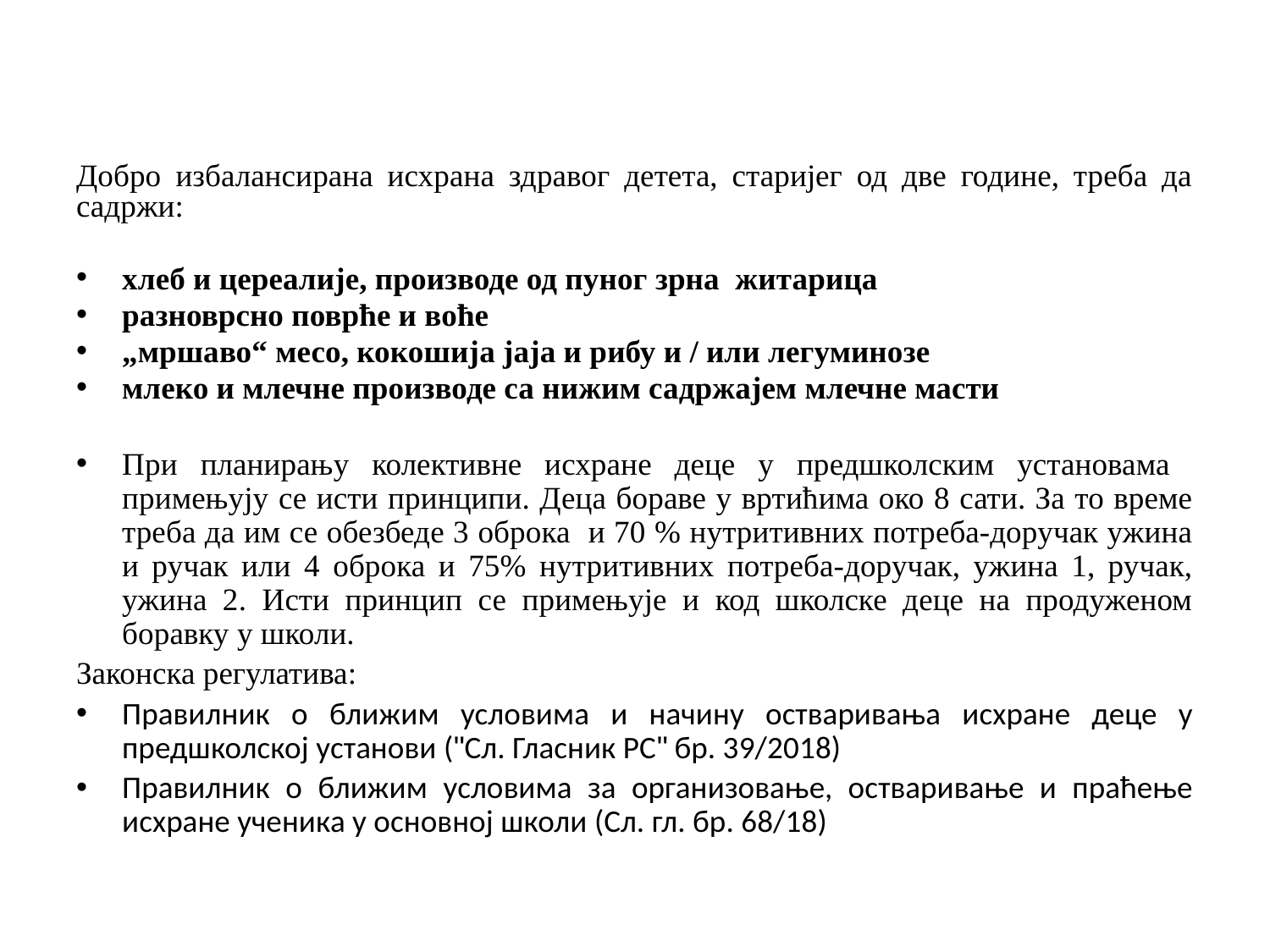

Добро избалансирана исхрана здравог детета, старијег од две године, треба да садржи:

хлеб и цереалије, производе од пуног зрна  житарица
разноврсно поврће и воће
„мршаво“ месо, кокошија јаја и рибу и / или легуминозе
млеко и млечне производе са нижим садржајем млечне масти

При планирању колективне исхране деце у предшколским установама  примењују се исти принципи. Деца бораве у вртићима око 8 сати. За то време треба да им се обезбеде 3 оброка  и 70 % нутритивних потреба-доручак ужина и ручак или 4 оброка и 75% нутритивних потреба-доручак, ужина 1, ручак, ужина 2. Исти принцип се примењује и код школске деце на продуженом боравку у школи.
Законска регулатива:
Правилник о ближим условима и начину остваривања исхране деце у предшколској установи (ʺСл. Гласник РСʺ бр. 39/2018)
Правилник о ближим условима за организовање, остваривање и праћење исхране ученика у основној школи (Сл. гл. бр. 68/18)